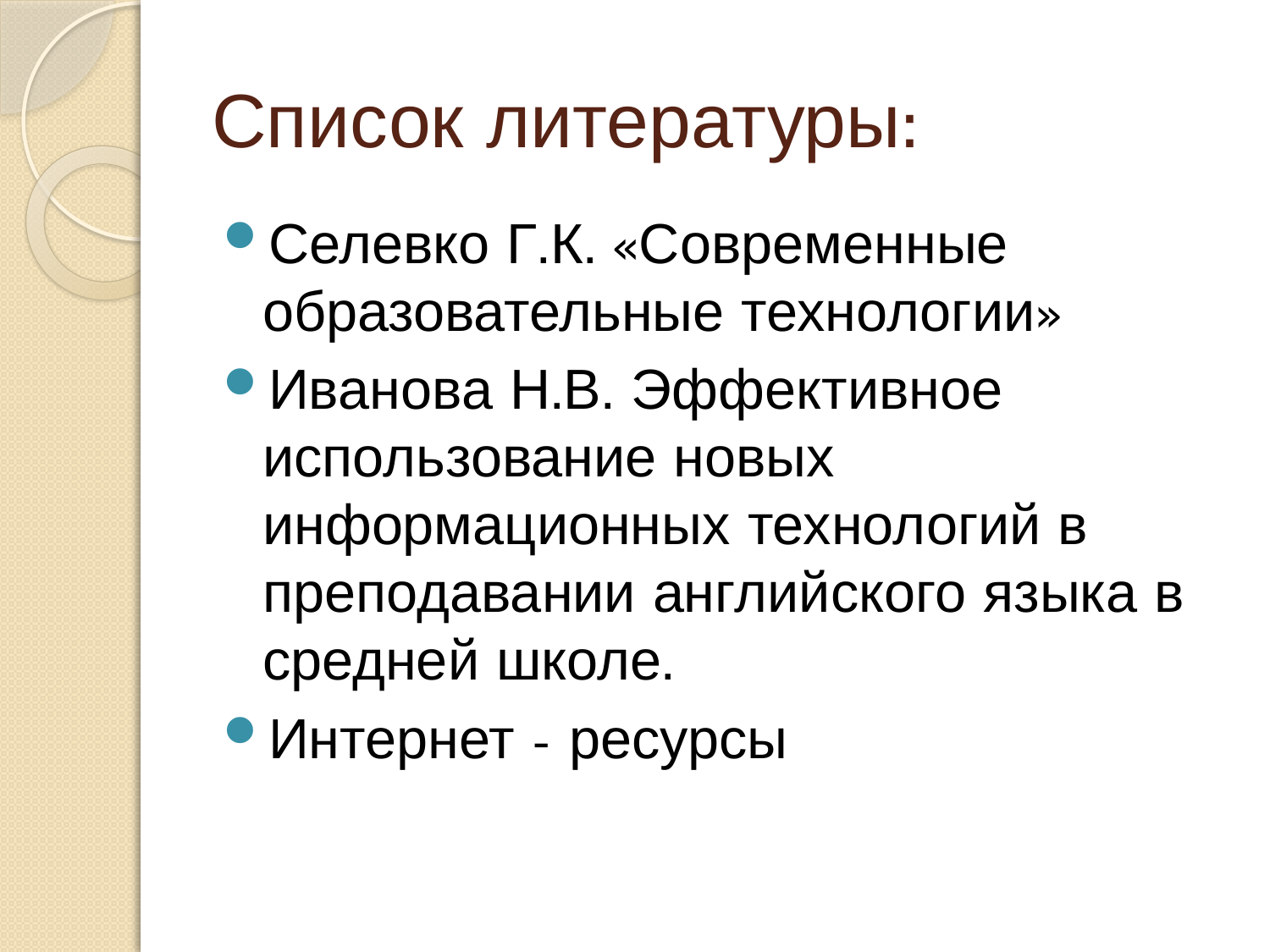

# Список литературы:
Селевко Г.К. «Современные образовательные технологии»
Иванова Н.В. Эффективное использование новых информационных технологий в преподавании английского языка в средней школе.
Интернет - ресурсы